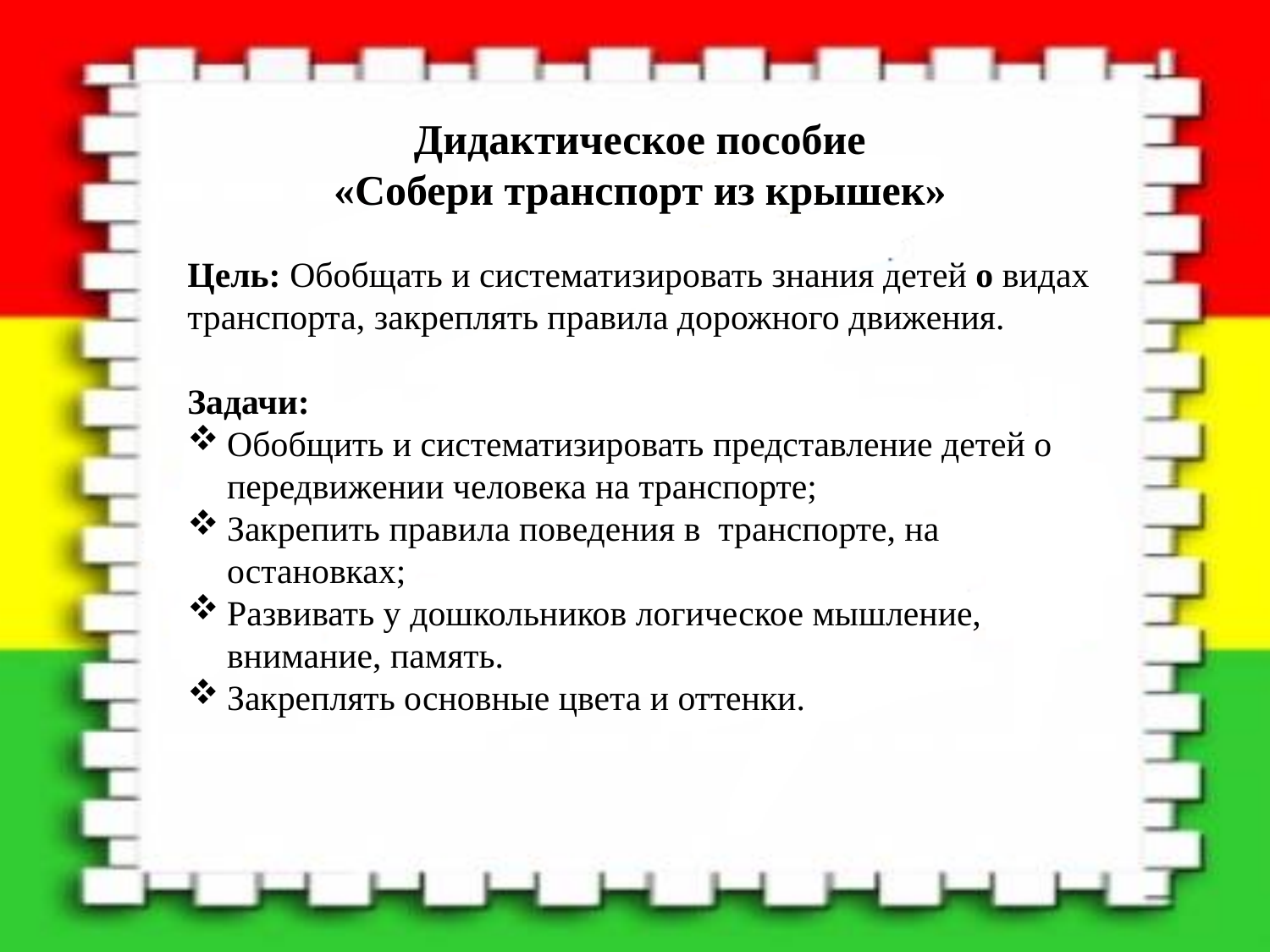

Дидактическое пособие
«Собери транспорт из крышек»

Цель: Обобщать и систематизировать знания детей о видах транспорта, закреплять правила дорожного движения.

Задачи:
Обобщить и систематизировать представление детей о передвижении человека на транспорте;
Закрепить правила поведения в  транспорте, на остановках;
Развивать у дошкольников логическое мышление, внимание, память.
Закреплять основные цвета и оттенки.